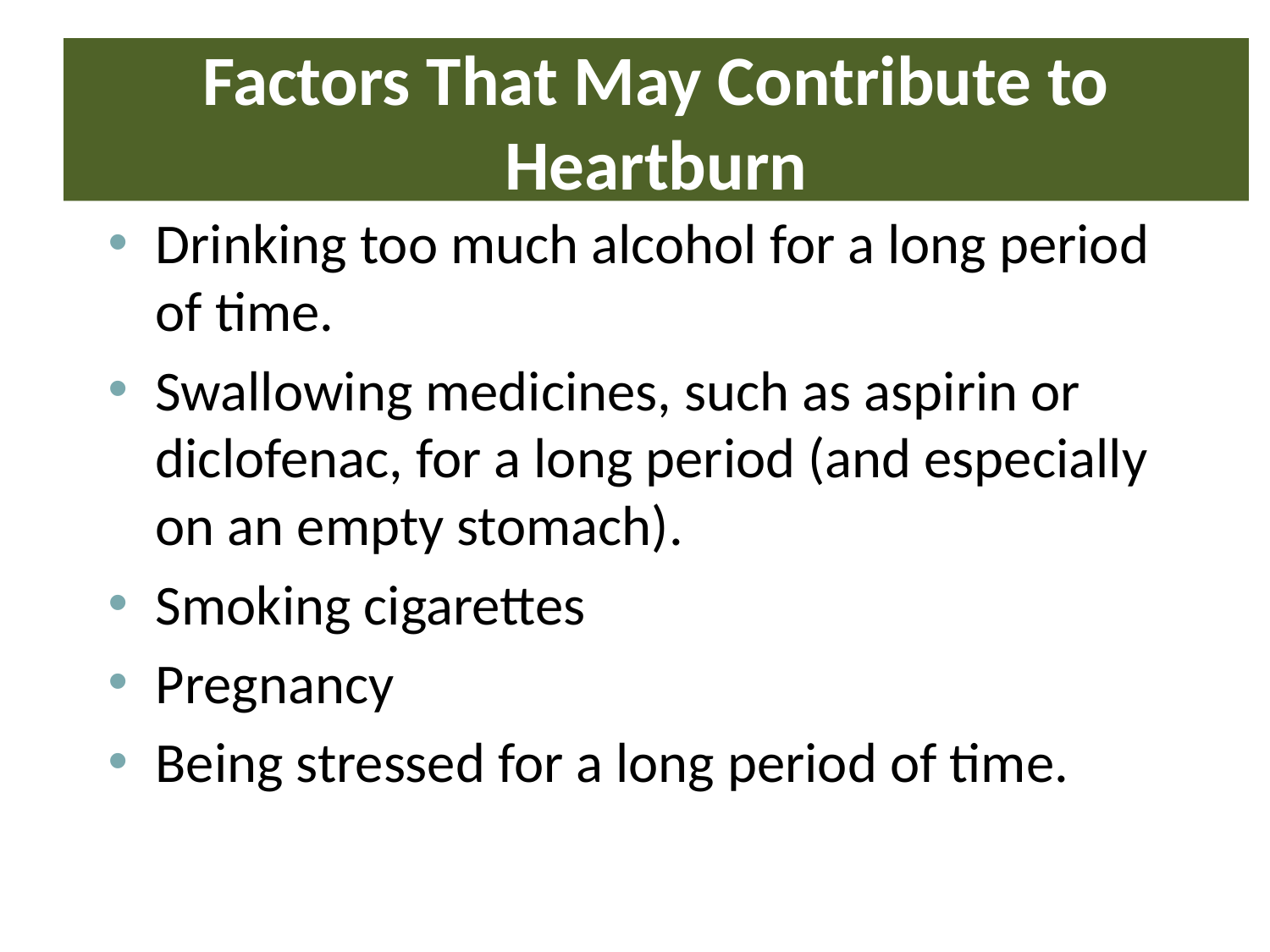

# Factors That May Contribute to Heartburn
Drinking too much alcohol for a long period of time.
Swallowing medicines, such as aspirin or diclofenac, for a long period (and especially on an empty stomach).
Smoking cigarettes
Pregnancy
Being stressed for a long period of time.